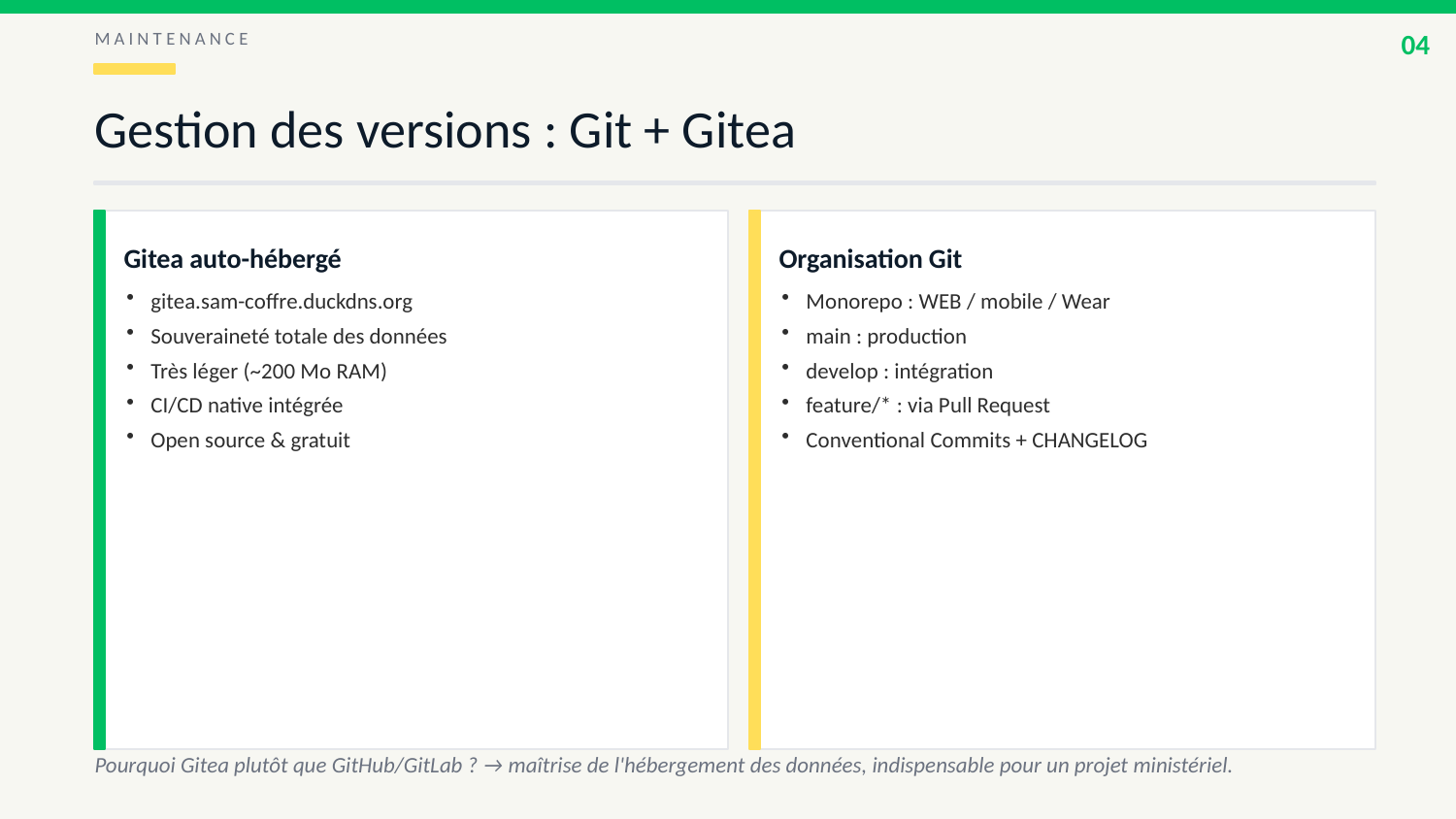

04
MAINTENANCE

Gestion des versions : Git + Gitea

Gitea auto-hébergé
Organisation Git
gitea.sam-coffre.duckdns.org
Souveraineté totale des données
Très léger (~200 Mo RAM)
CI/CD native intégrée
Open source & gratuit
Monorepo : WEB / mobile / Wear
main : production
develop : intégration
feature/* : via Pull Request
Conventional Commits + CHANGELOG
Pourquoi Gitea plutôt que GitHub/GitLab ? → maîtrise de l'hébergement des données, indispensable pour un projet ministériel.